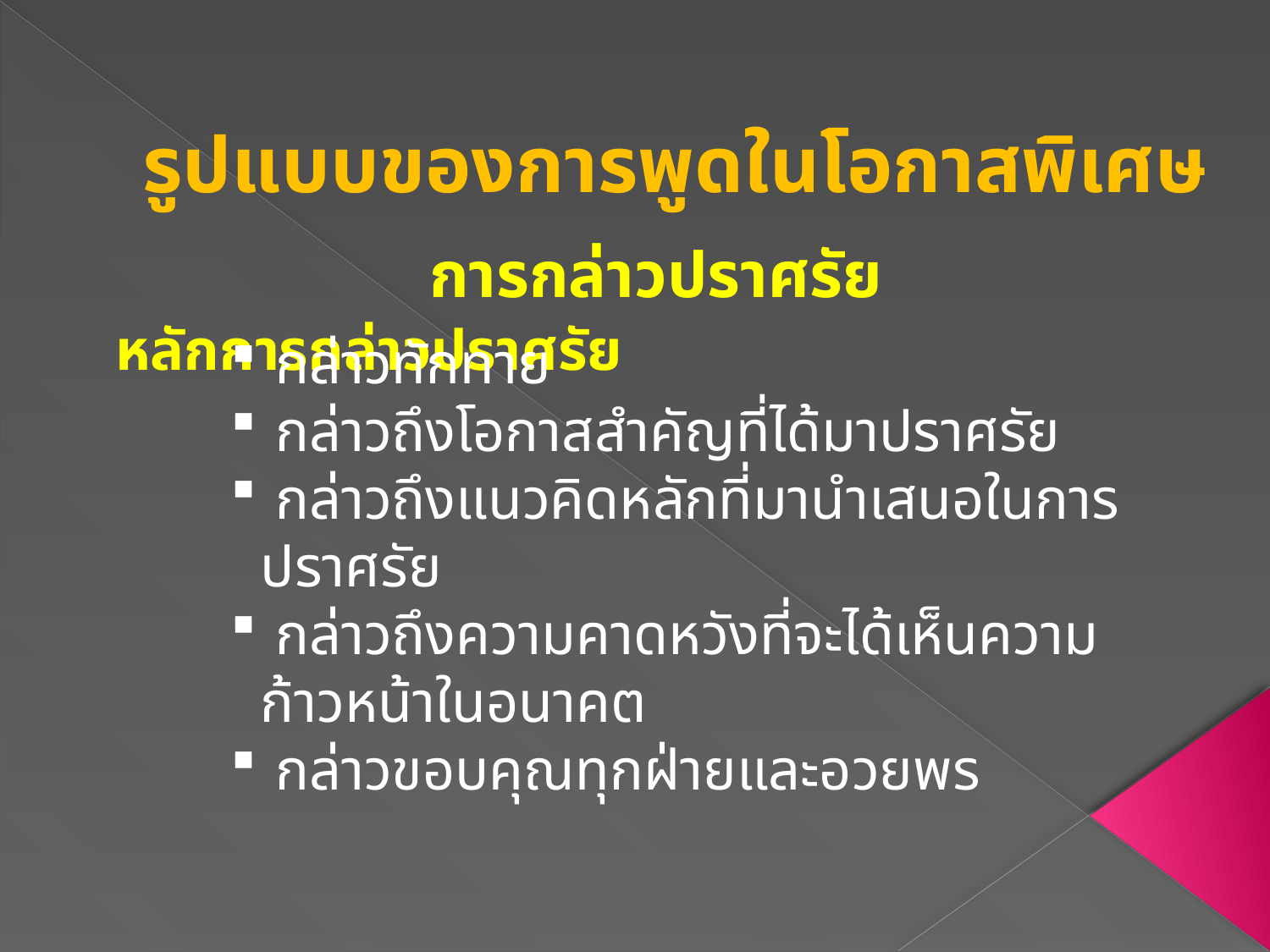

รูปแบบของการพูดในโอกาสพิเศษ
การกล่าวปราศรัย
หลักการกล่าวปราศรัย
 กล่าวทักทาย
 กล่าวถึงโอกาสสำคัญที่ได้มาปราศรัย
 กล่าวถึงแนวคิดหลักที่มานำเสนอในการปราศรัย
 กล่าวถึงความคาดหวังที่จะได้เห็นความก้าวหน้าในอนาคต
 กล่าวขอบคุณทุกฝ่ายและอวยพร